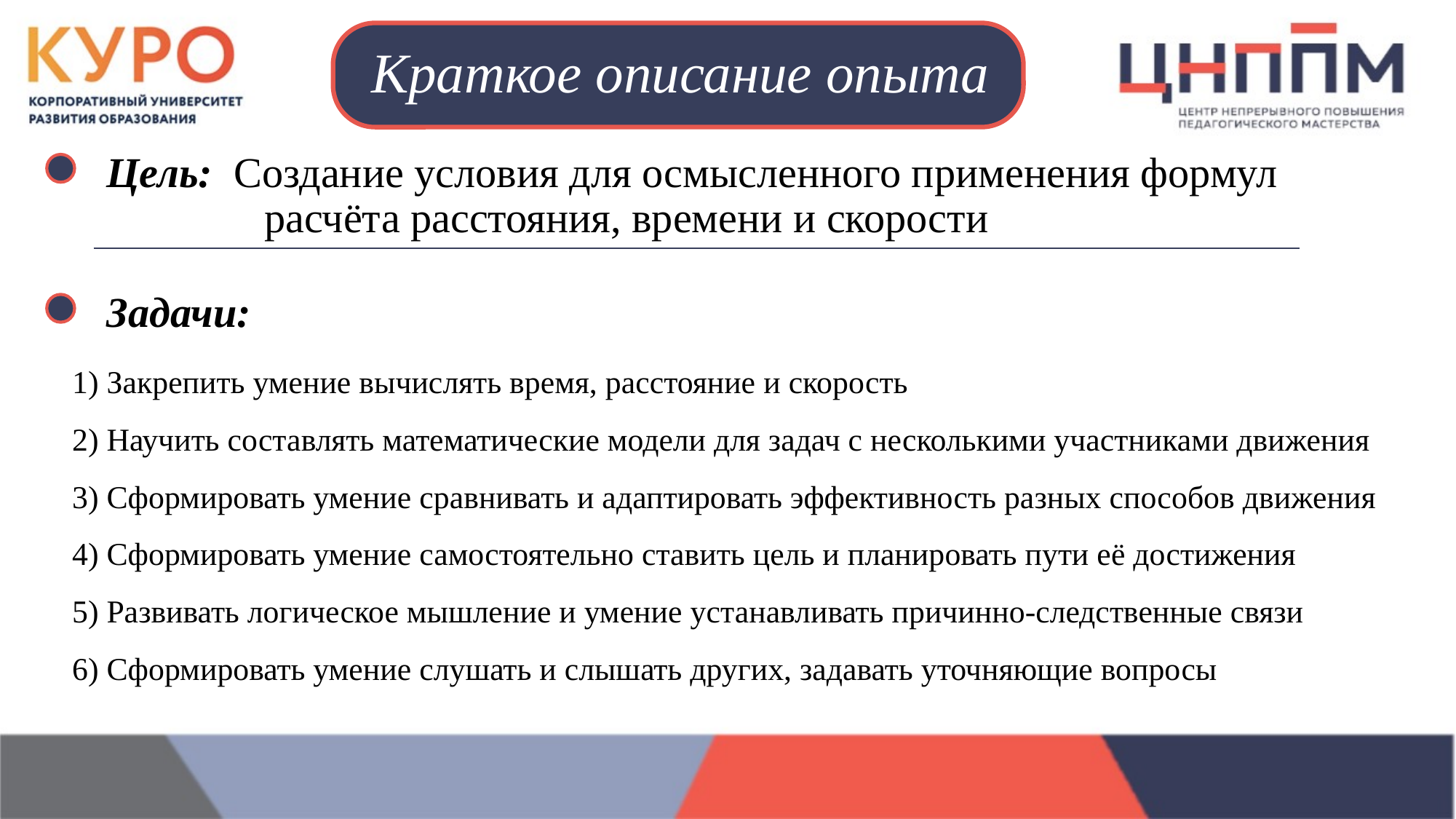

# Краткое описание опыта

Цель:  Создание условия для осмысленного применения формул         	    расчёта расстояния, времени и скорости

Задачи:

1) Закрепить умение вычислять время, расстояние и скорость
2) Научить составлять математические модели для задач с несколькими участниками движения
3) Сформировать умение сравнивать и адаптировать эффективность разных способов движения
4) Сформировать умение самостоятельно ставить цель и планировать пути её достижения
5) Развивать логическое мышление и умение устанавливать причинно-следственные связи
6) Сформировать умение слушать и слышать других, задавать уточняющие вопросы